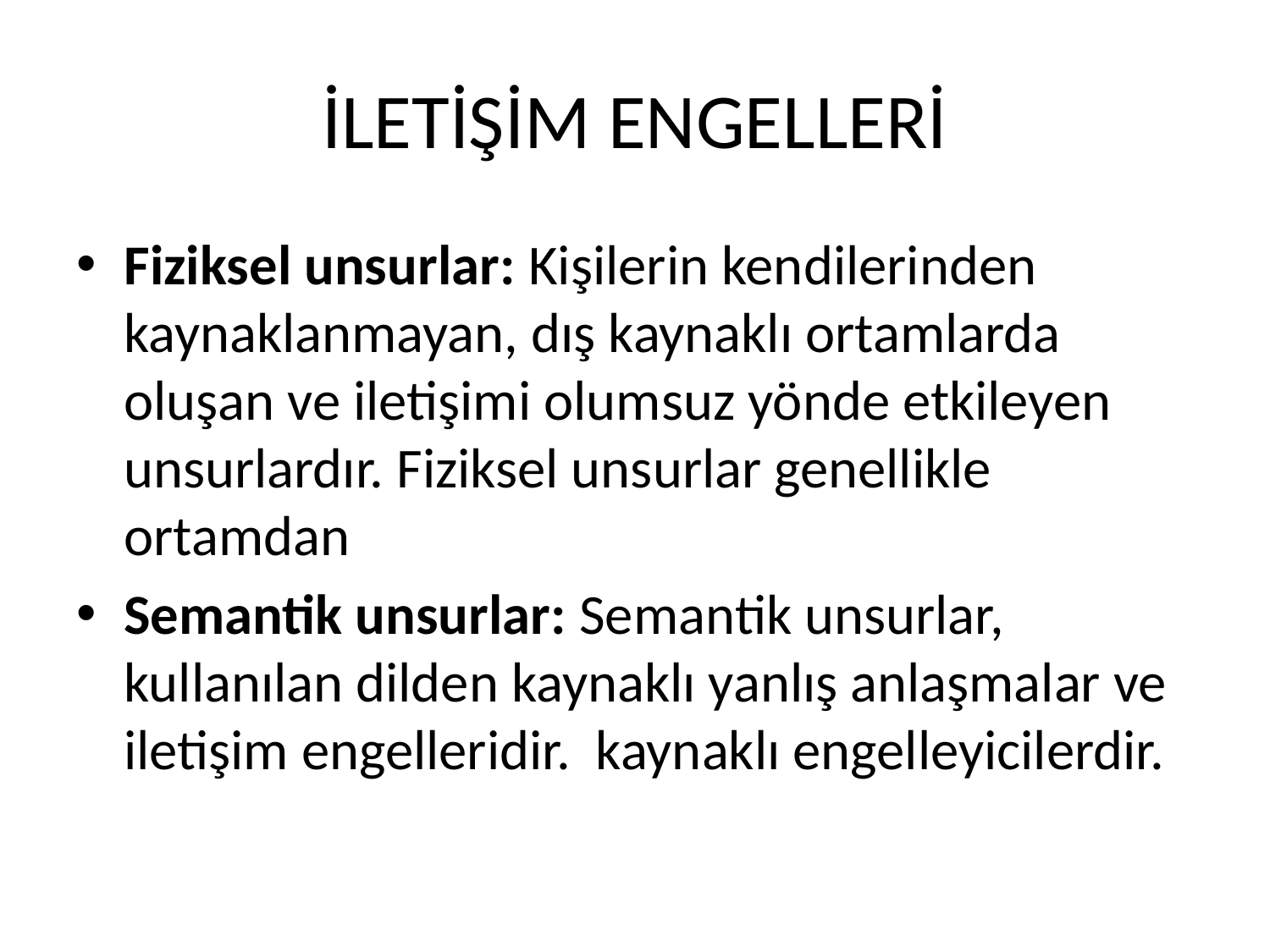

# İLETİŞİM ENGELLERİ
Fiziksel unsurlar: Kişilerin kendilerinden kaynaklanmayan, dış kaynaklı ortamlarda oluşan ve iletişimi olumsuz yönde etkileyen unsurlardır. Fiziksel unsurlar genellikle ortamdan
Semantik unsurlar: Semantik unsurlar, kullanılan dilden kaynaklı yanlış anlaşmalar ve iletişim engelleridir.  kaynaklı engelleyicilerdir.